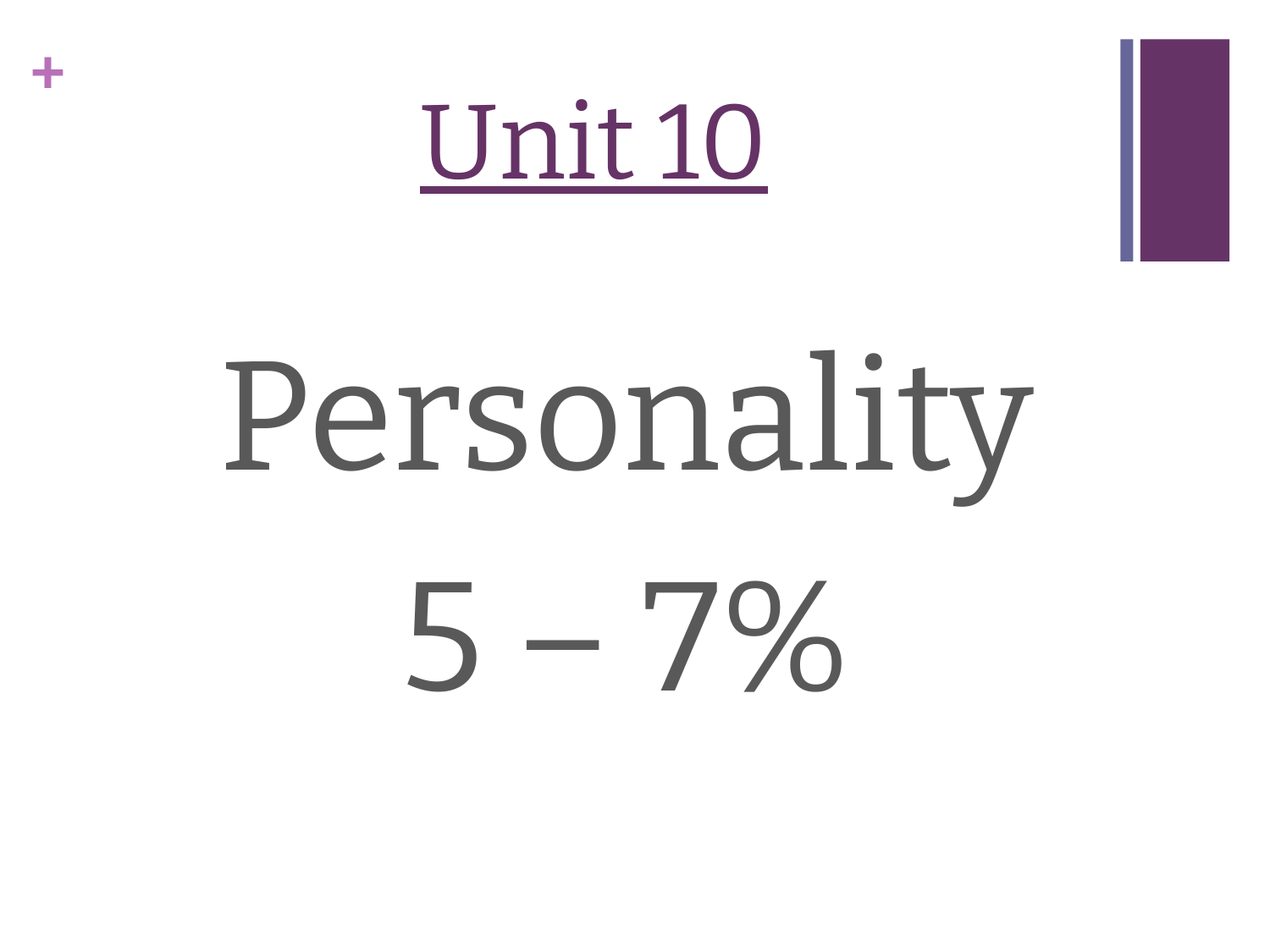

# Unit 10
Personality
5 – 7%